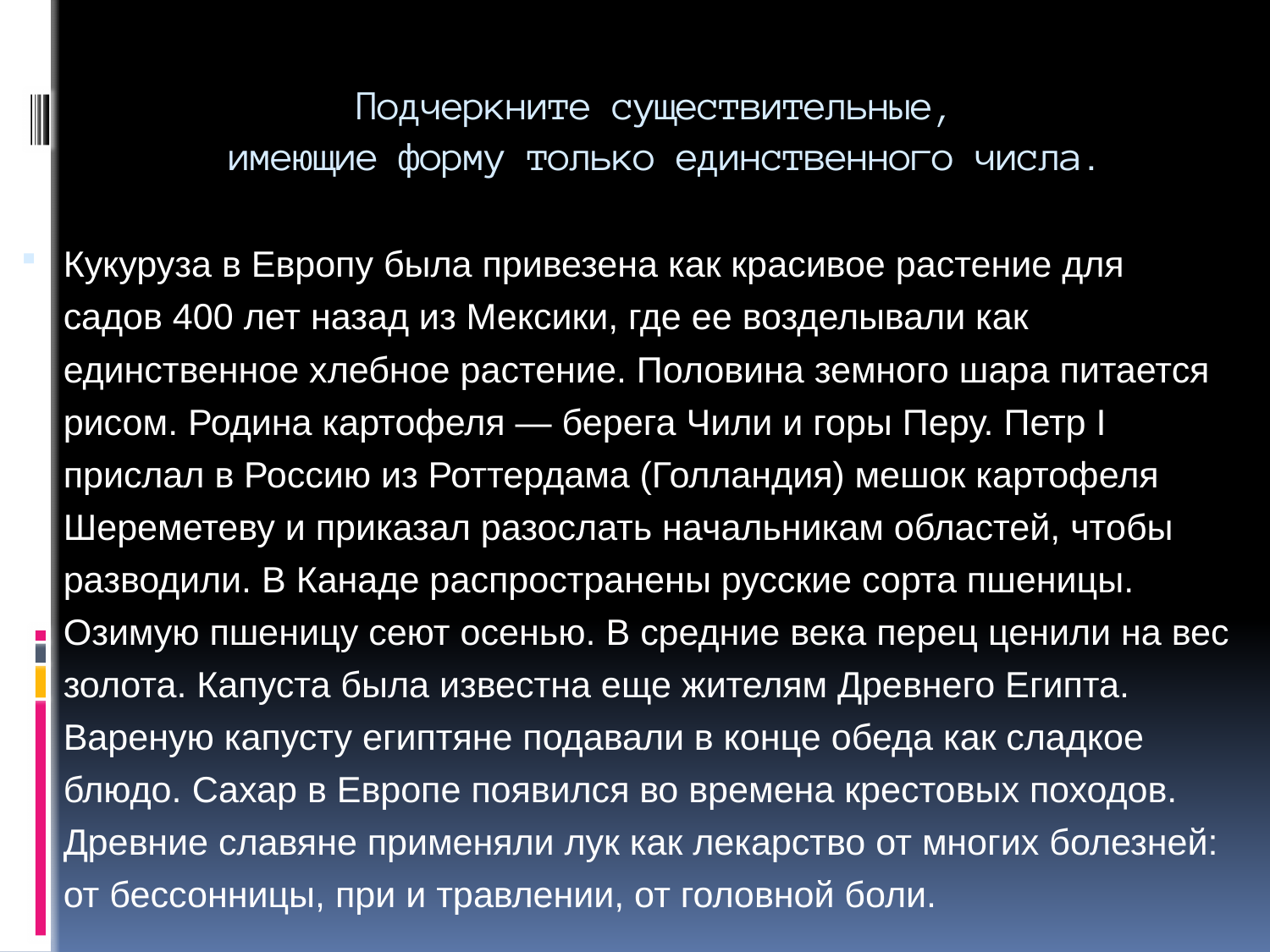

# Подчеркните существительные, имеющие форму только единственного числа.
Кукуруза в Европу была привезена как красивое растение для садов 400 лет назад из Мексики, где ее возделывали как единственное хлебное растение. Половина земного шара питается рисом. Родина картофеля — берега Чили и горы Перу. Петр I прислал в Россию из Роттердама (Голландия) мешок картофеля Шереметеву и приказал разослать начальникам областей, чтобы разводили. В Канаде распространены русские сорта пшеницы. Озимую пшеницу сеют осенью. В средние века перец ценили на вес золота. Капуста была известна еще жителям Древнего Египта. Вареную капусту египтяне подавали в конце обеда как сладкое блюдо. Сахар в Европе появился во времена крестовых походов. Древние славяне применяли лук как лекарство от многих болезней: от бессонницы, при и травлении, от головной боли.